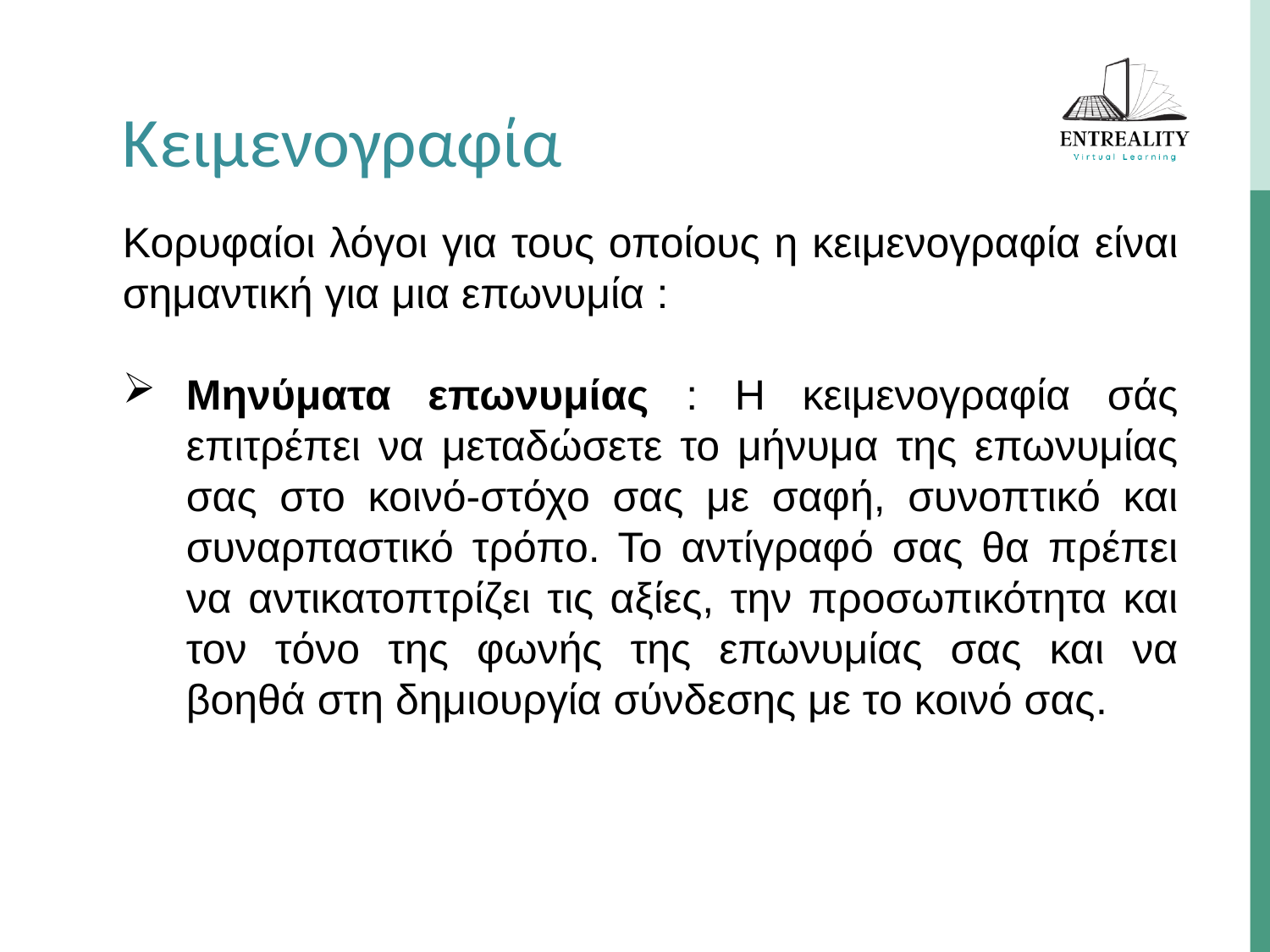

Κειμενογραφία
Κορυφαίοι λόγοι για τους οποίους η κειμενογραφία είναι σημαντική για μια επωνυμία :

Μηνύματα επωνυμίας : Η κειμενογραφία σάς επιτρέπει να μεταδώσετε το μήνυμα της επωνυμίας σας στο κοινό-στόχο σας με σαφή, συνοπτικό και συναρπαστικό τρόπο. Το αντίγραφό σας θα πρέπει να αντικατοπτρίζει τις αξίες, την προσωπικότητα και τον τόνο της φωνής της επωνυμίας σας και να βοηθά στη δημιουργία σύνδεσης με το κοινό σας.